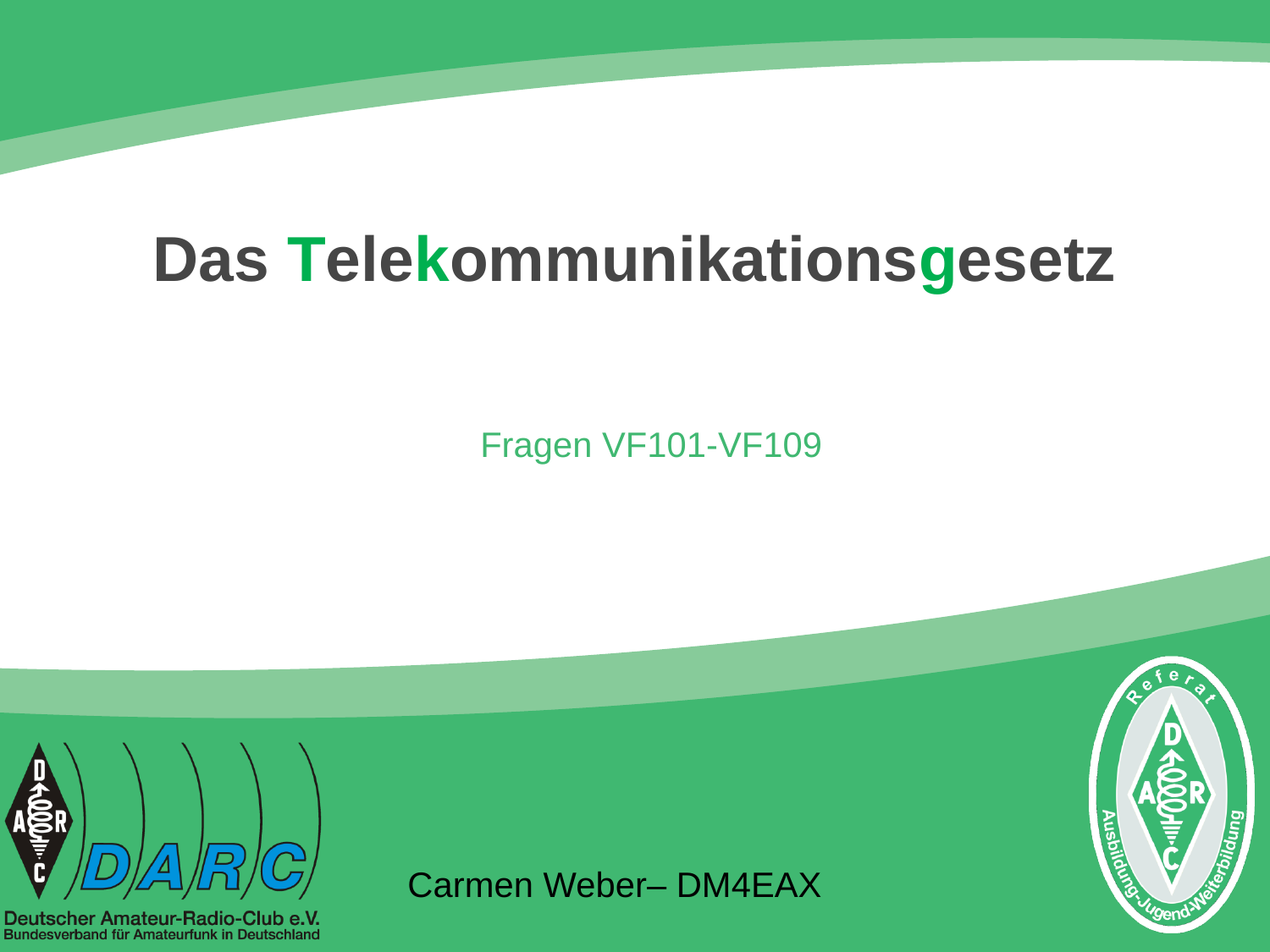

# Das Telekommunikationsgesetz
Fragen VF101-VF109
Carmen Weber– DM4EAX